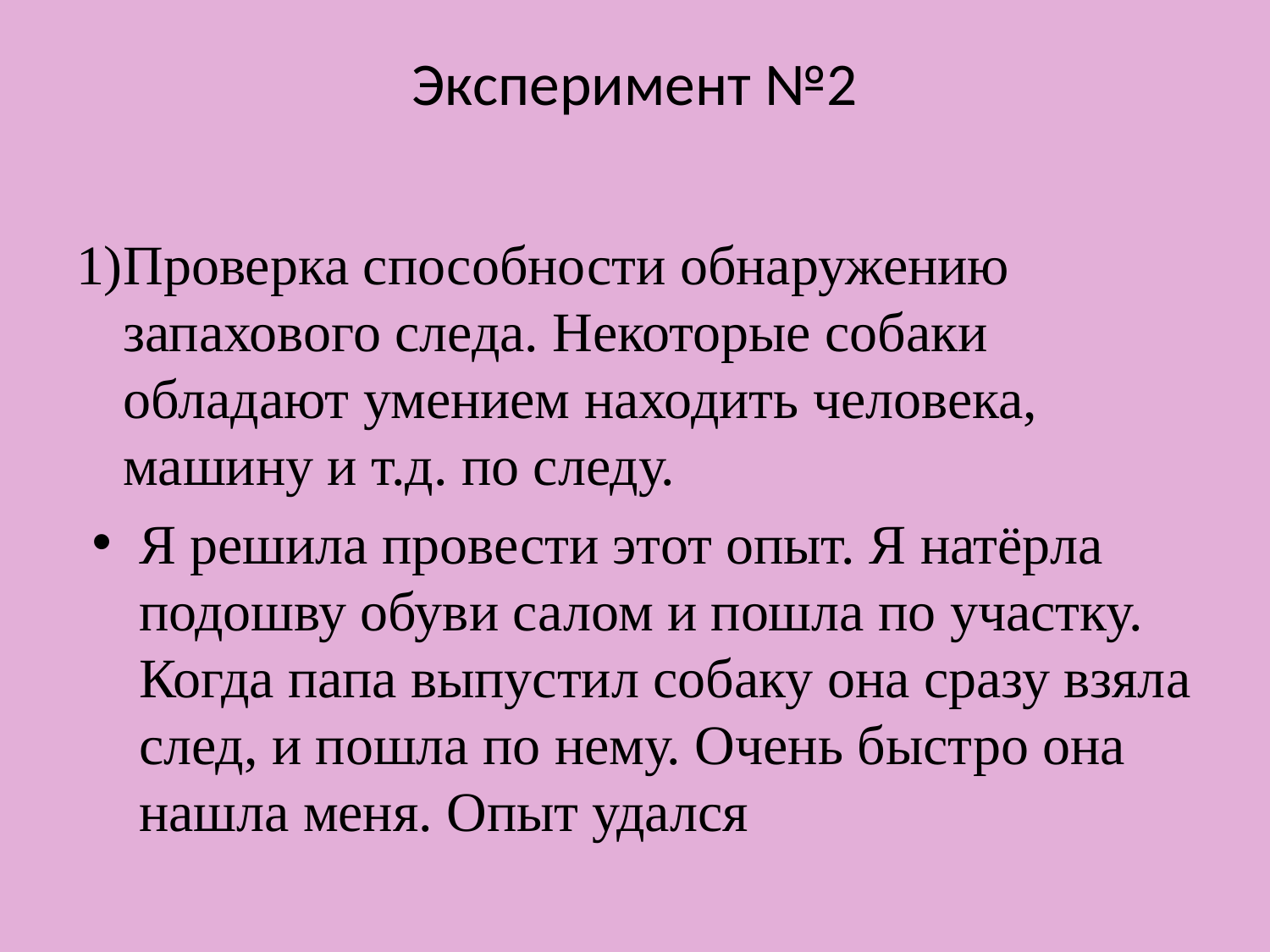

# Эксперимент №2
Проверка способности обнаружению запахового следа. Некоторые собаки обладают умением находить человека, машину и т.д. по следу.
Я решила провести этот опыт. Я натёрла подошву обуви салом и пошла по участку. Когда папа выпустил собаку она сразу взяла след, и пошла по нему. Очень быстро она нашла меня. Опыт удался